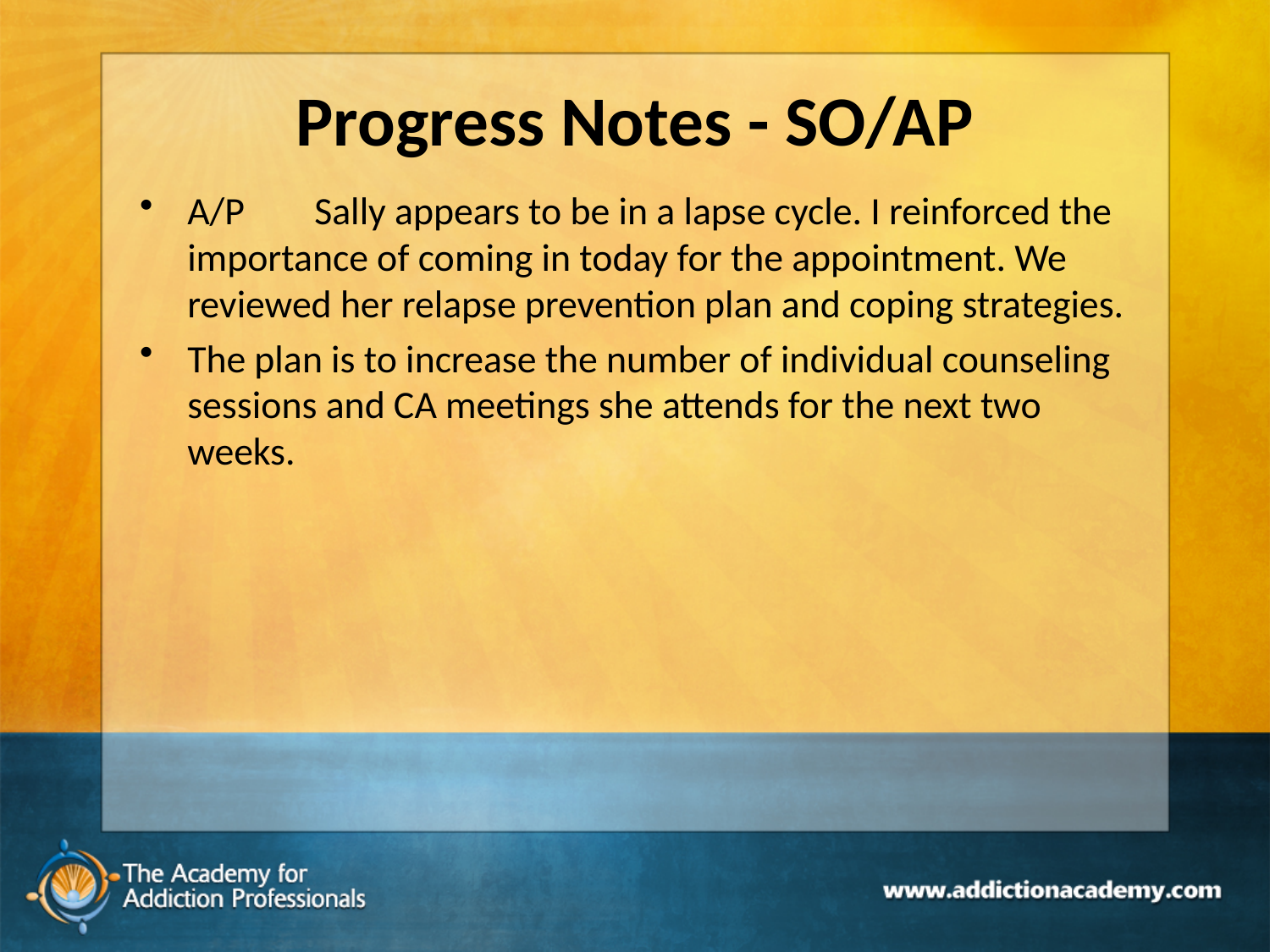

# Progress Notes - SO/AP
A/P 	Sally appears to be in a lapse cycle. I reinforced the importance of coming in today for the appointment. We reviewed her relapse prevention plan and coping strategies.
The plan is to increase the number of individual counseling sessions and CA meetings she attends for the next two weeks.